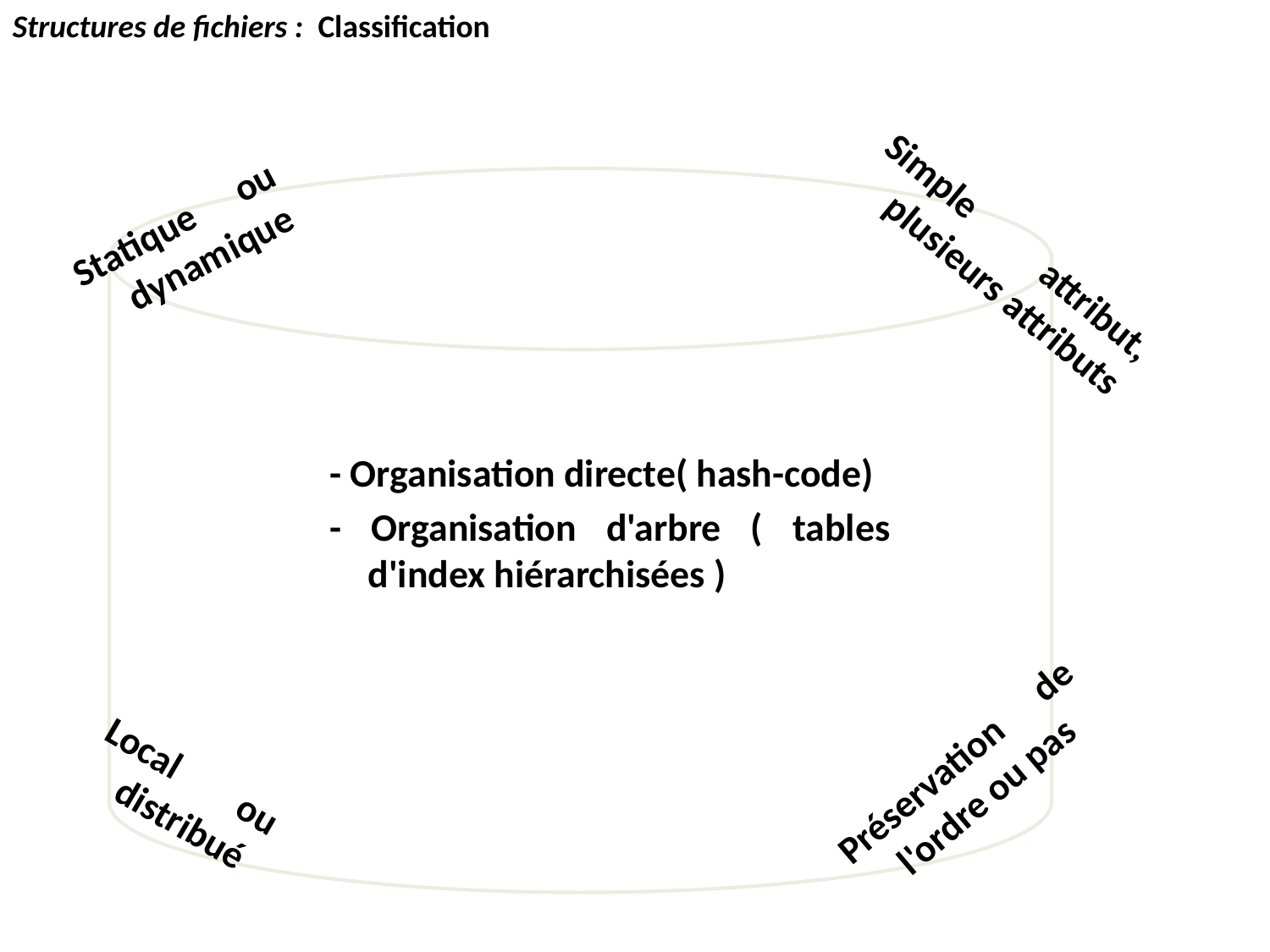

Structures de fichiers :  Classification

Statique ou dynamique
Simple attribut, plusieurs attributs
- Organisation directe( hash-code)
- Organisation d'arbre ( tables d'index hiérarchisées )
Préservation de l'ordre ou pas
Local ou distribué